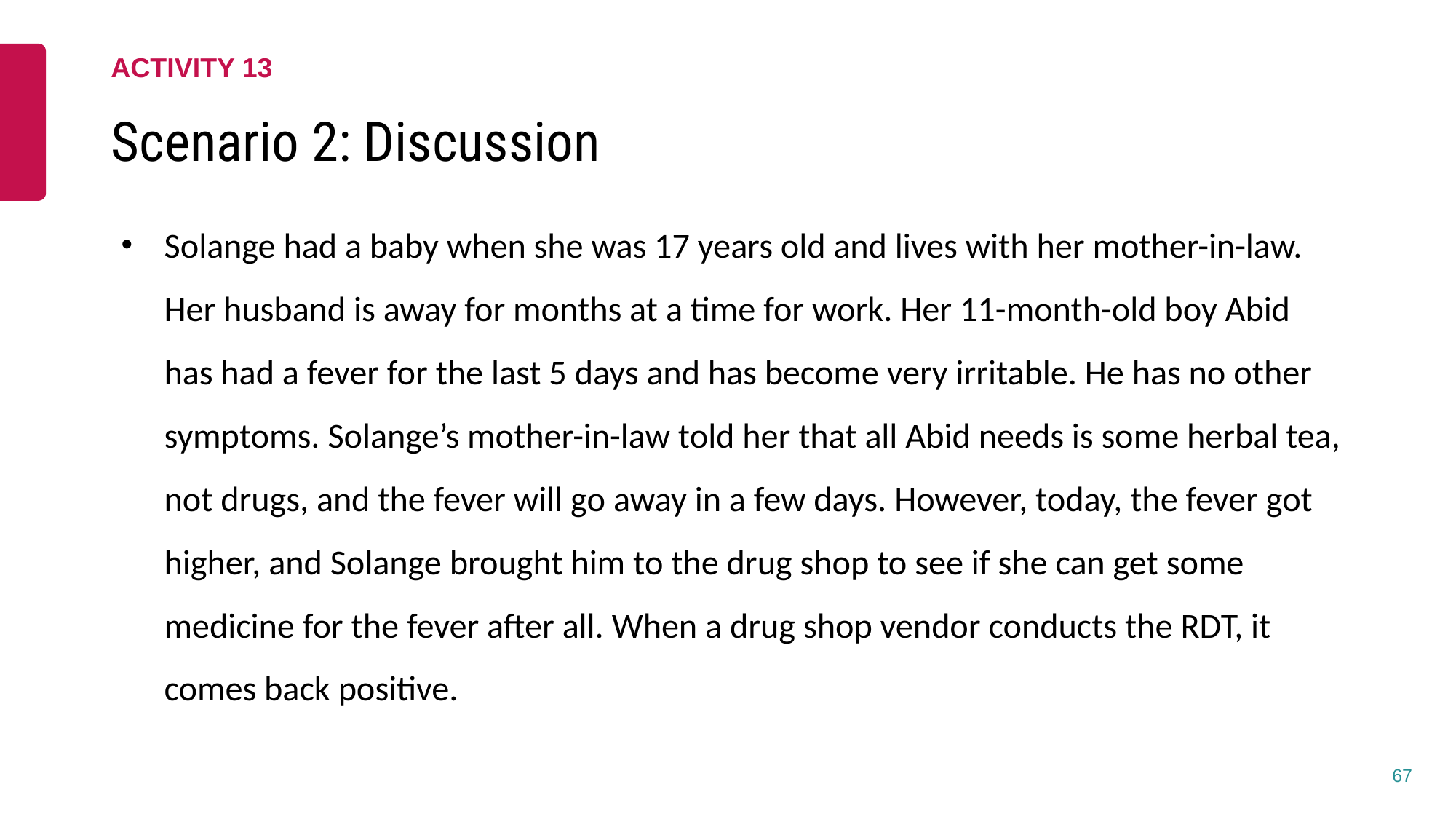

ACTIVITY 13
# Scenario 2: Discussion
Solange had a baby when she was 17 years old and lives with her mother-in-law. Her husband is away for months at a time for work. Her 11-month-old boy Abid has had a fever for the last 5 days and has become very irritable. He has no other symptoms. Solange’s mother-in-law told her that all Abid needs is some herbal tea, not drugs, and the fever will go away in a few days. However, today, the fever got higher, and Solange brought him to the drug shop to see if she can get some medicine for the fever after all. When a drug shop vendor conducts the RDT, it comes back positive.
67